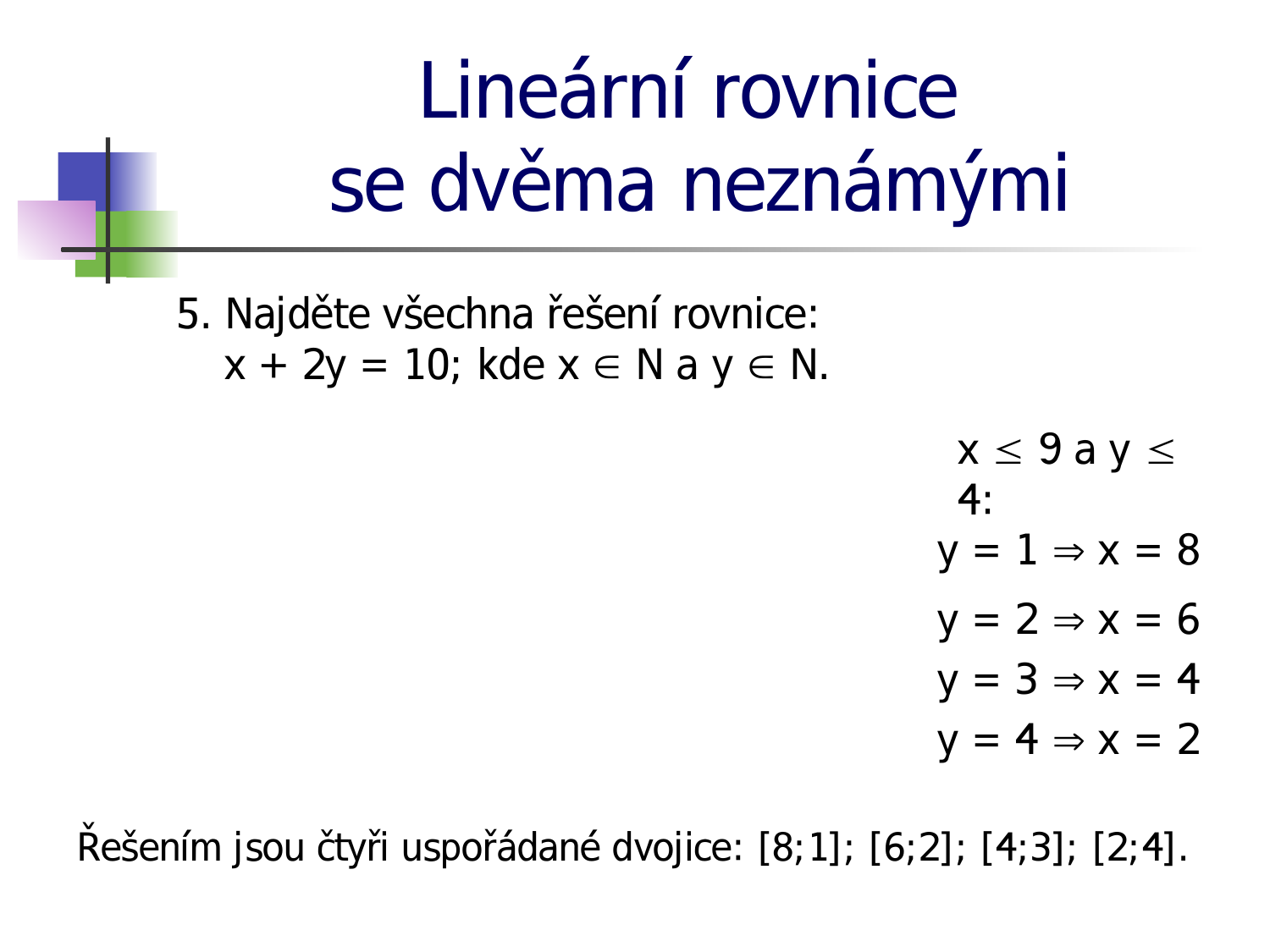

# Lineární rovnice se dvěma neznámými
5. Najděte všechna řešení rovnice:
x + 2y = 10; kde x ∈ N a y ∈ N.
x ≤ 9 a y ≤ 4:
y = 1 ⇒ x = 8
y = 2 ⇒ x = 6
y = 3 ⇒ x = 4
y = 4 ⇒ x = 2
Řešením jsou čtyři uspořádané dvojice: [8;1]; [6;2]; [4;3]; [2;4].